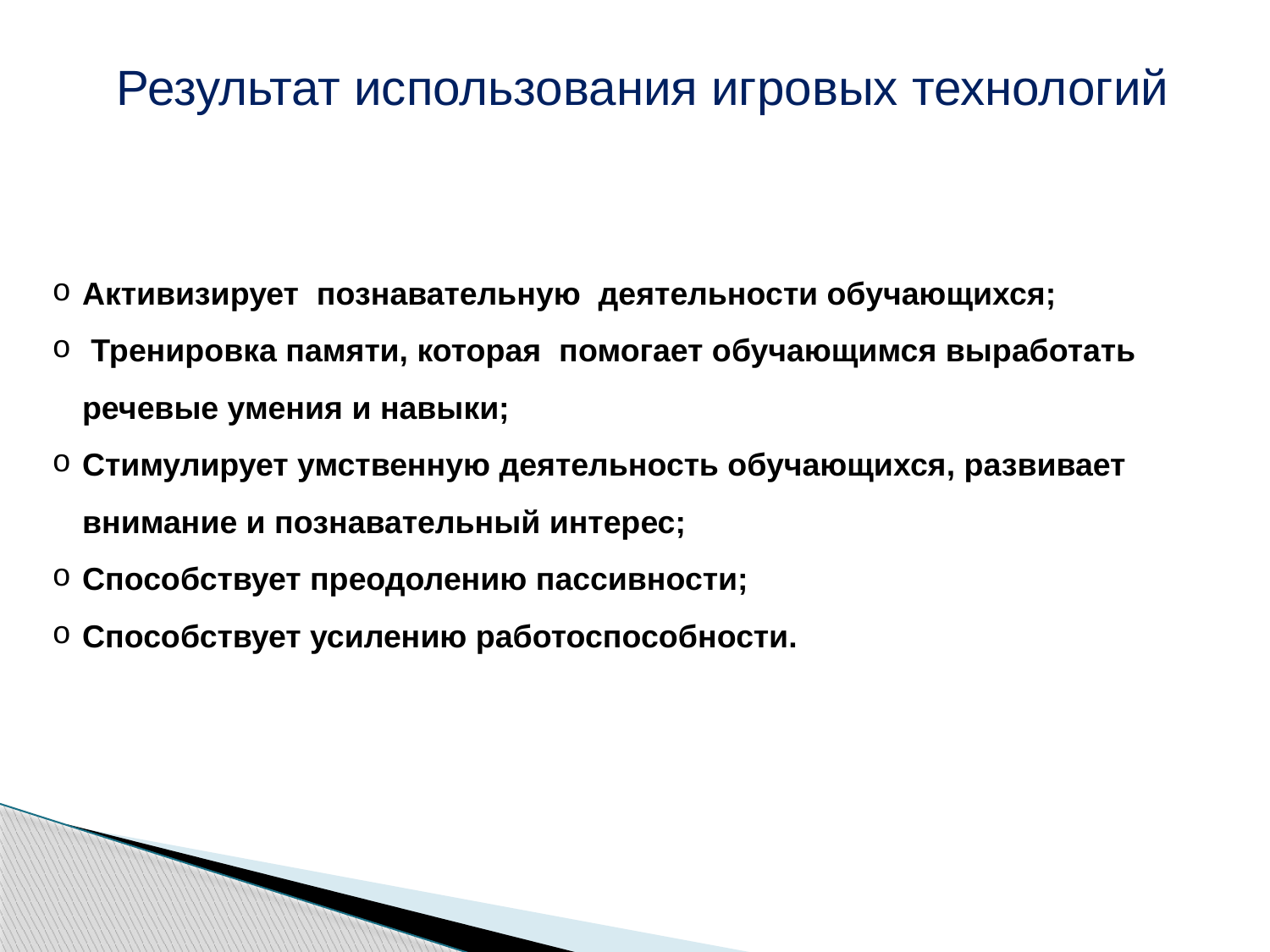

Результат использования игровых технологий
Активизирует  познавательную  деятельности обучающихся;
 Тренировка памяти, которая  помогает обучающимся выработать речевые умения и навыки;
Стимулирует умственную деятельность обучающихся, развивает внимание и познавательный интерес;
Способствует преодолению пассивности;
Способствует усилению работоспособности.